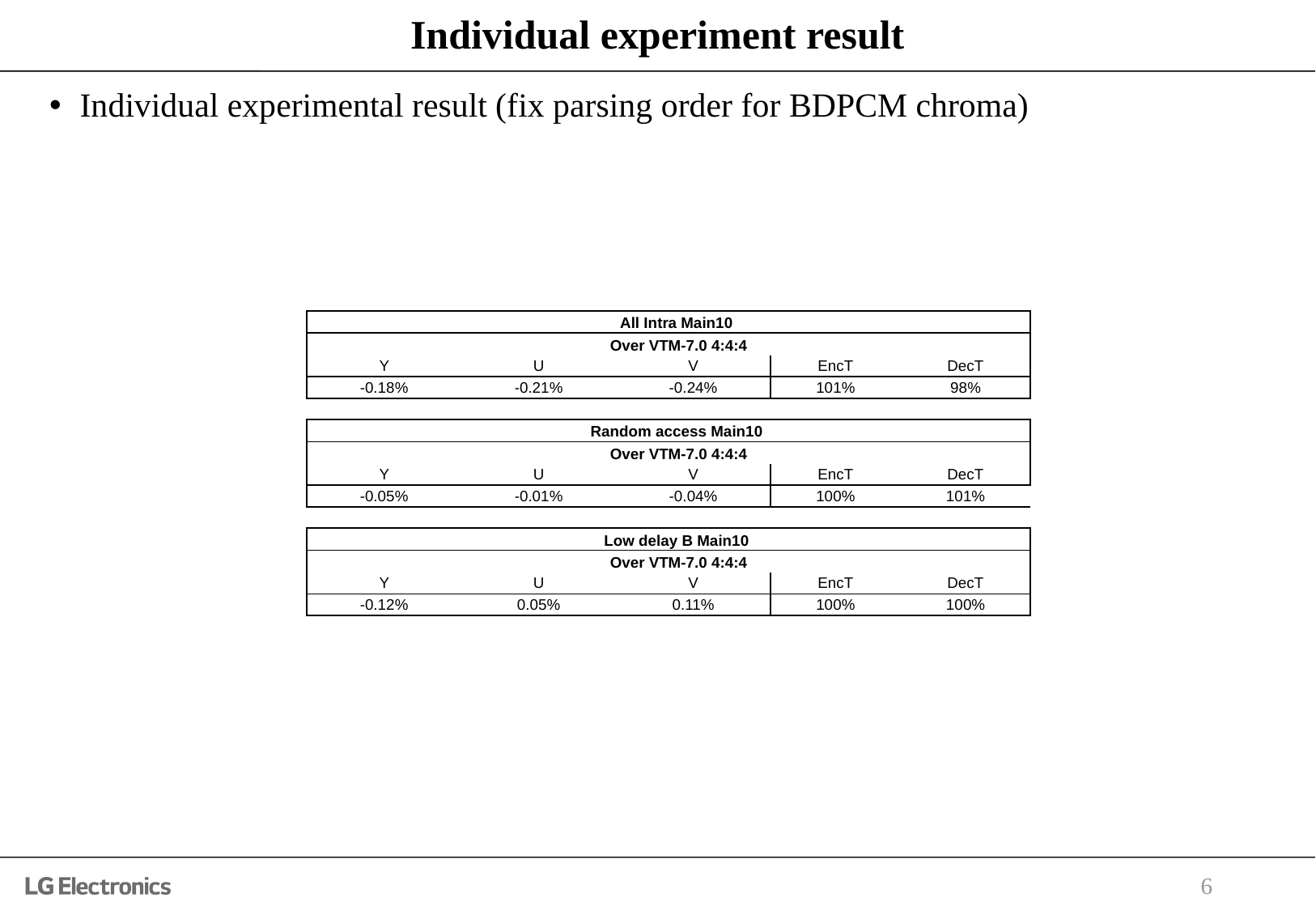

# Individual experiment result
Individual experimental result (fix parsing order for BDPCM chroma)
| All Intra Main10 |  |  |  |  |
| --- | --- | --- | --- | --- |
| Over VTM-7.0 4:4:4 |  |  |  |  |
| Y | U | V | EncT | DecT |
| -0.18% | -0.21% | -0.24% | 101% | 98% |
|  |  |  |  |  |
| Random access Main10 |  |  |  |  |
| Over VTM-7.0 4:4:4 |  |  |  |  |
| Y | U | V | EncT | DecT |
| -0.05% | -0.01% | -0.04% | 100% | 101% |
|  |  |  |  |  |
| Low delay B Main10 |  |  |  |  |
| Over VTM-7.0 4:4:4 |  |  |  |  |
| Y | U | V | EncT | DecT |
| -0.12% | 0.05% | 0.11% | 100% | 100% |
6